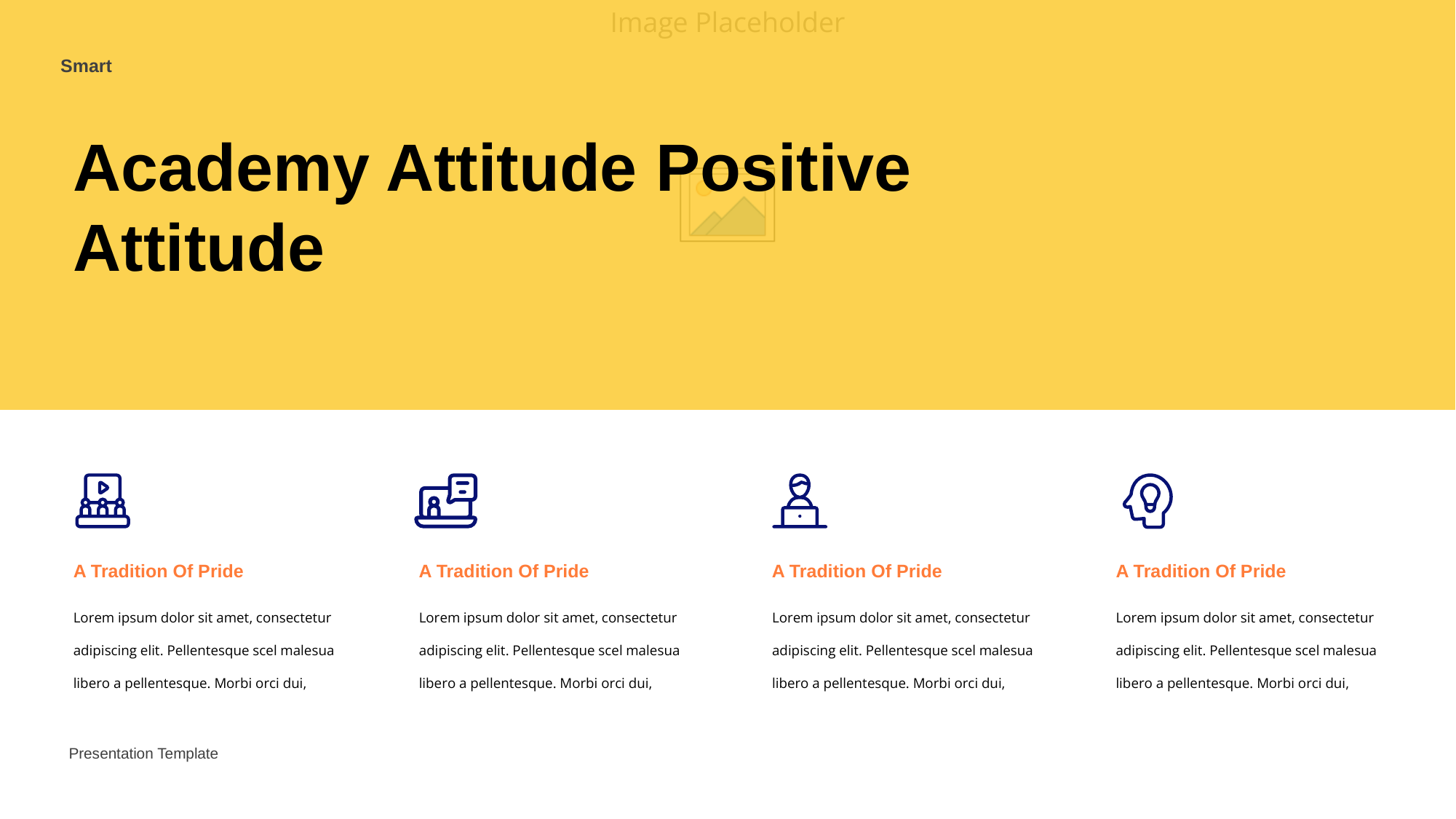

Smart
Academy Attitude Positive Attitude

A Tradition Of Pride
A Tradition Of Pride
A Tradition Of Pride
A Tradition Of Pride
Lorem ipsum dolor sit amet, consectetur adipiscing elit. Pellentesque scel malesua libero a pellentesque. Morbi orci dui,
Lorem ipsum dolor sit amet, consectetur adipiscing elit. Pellentesque scel malesua libero a pellentesque. Morbi orci dui,
Lorem ipsum dolor sit amet, consectetur adipiscing elit. Pellentesque scel malesua libero a pellentesque. Morbi orci dui,
Lorem ipsum dolor sit amet, consectetur adipiscing elit. Pellentesque scel malesua libero a pellentesque. Morbi orci dui,
Presentation Template